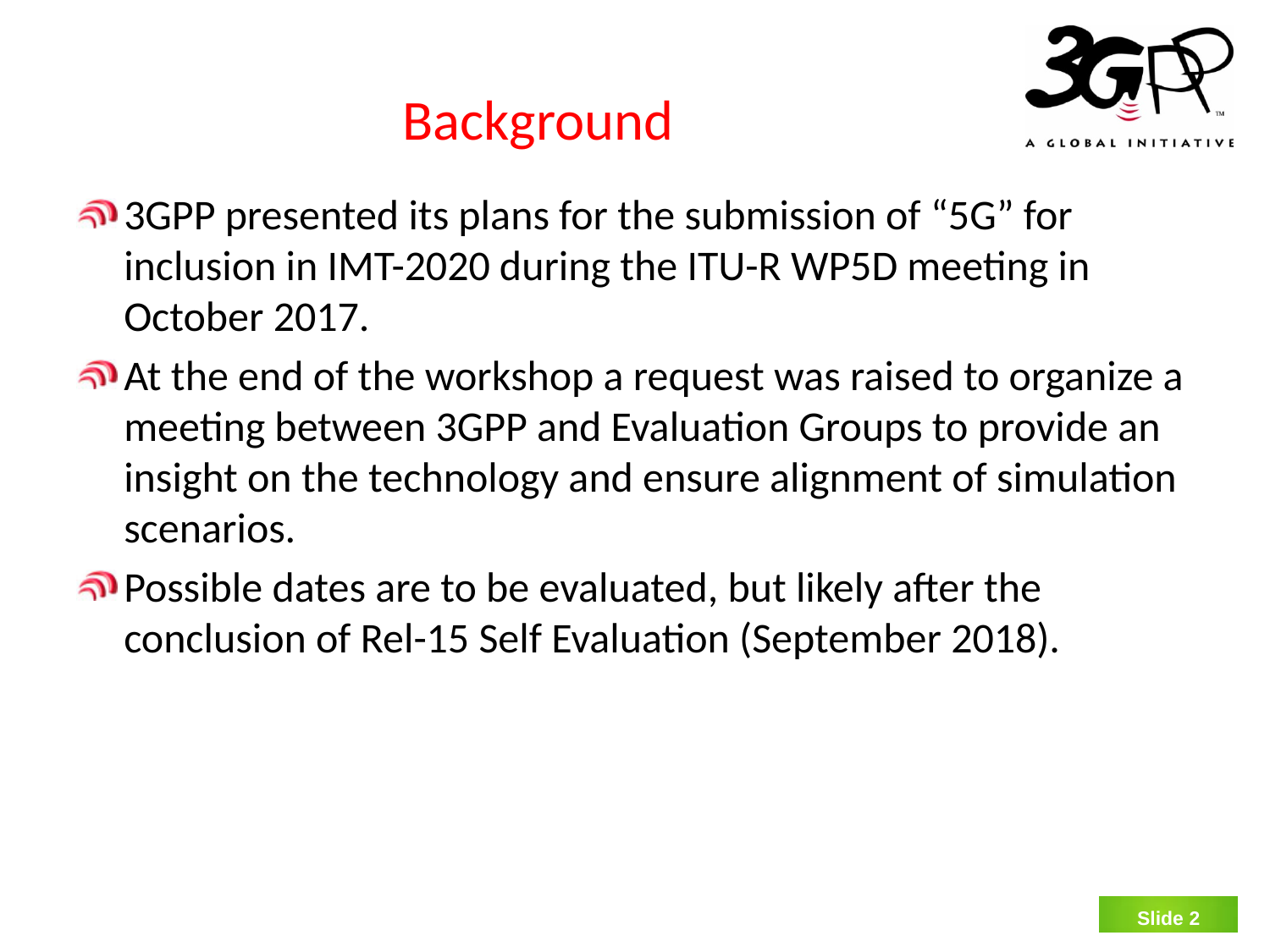

# Background
3GPP presented its plans for the submission of “5G” for inclusion in IMT-2020 during the ITU-R WP5D meeting in October 2017.
At the end of the workshop a request was raised to organize a meeting between 3GPP and Evaluation Groups to provide an insight on the technology and ensure alignment of simulation scenarios.
Possible dates are to be evaluated, but likely after the conclusion of Rel-15 Self Evaluation (September 2018).
Slide 2